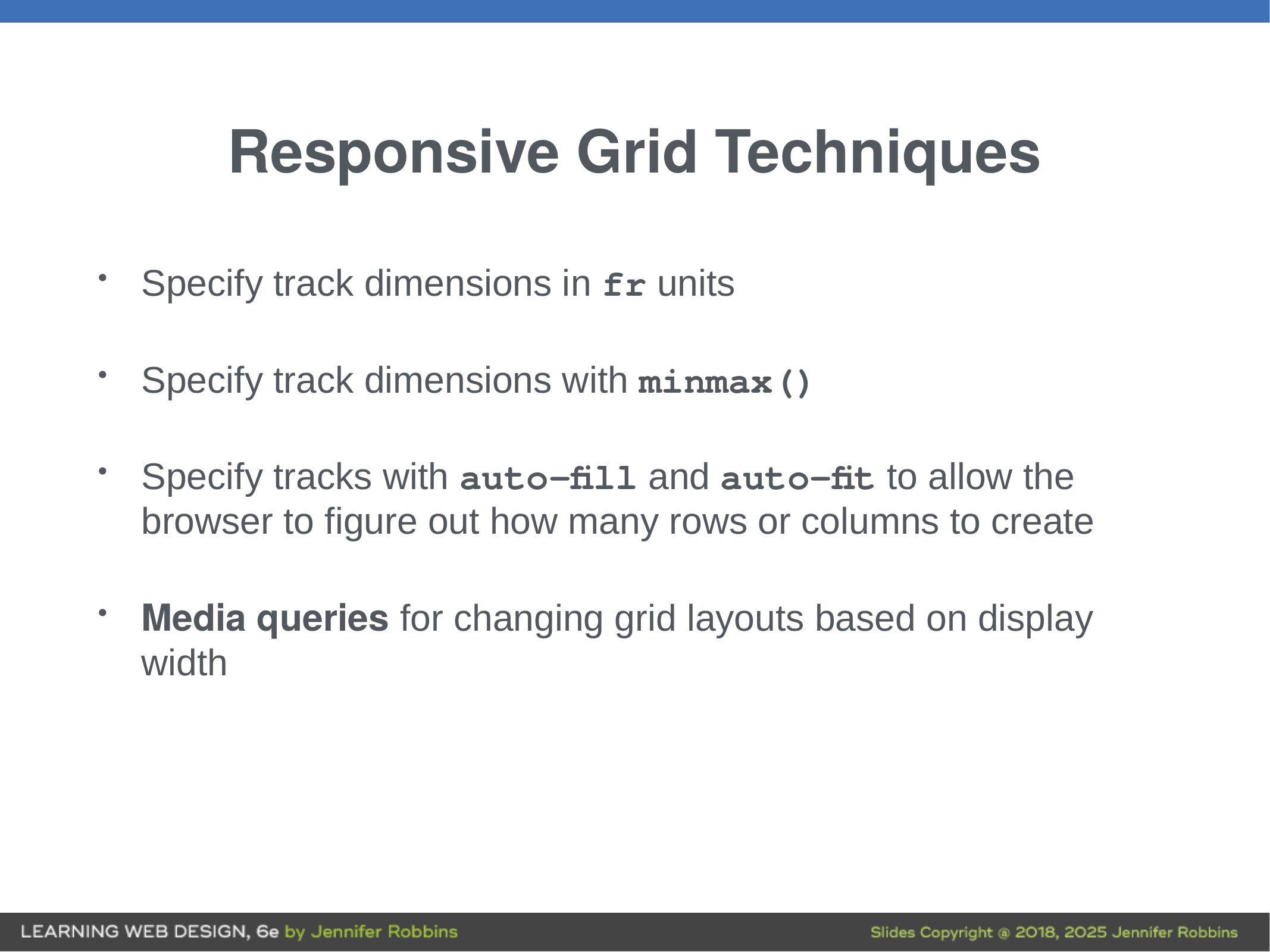

# Responsive Grid Techniques
Specify track dimensions in fr units
Specify track dimensions with minmax()
Specify tracks with auto-fill and auto-fit to allow the browser to figure out how many rows or columns to create
Media queries for changing grid layouts based on display width